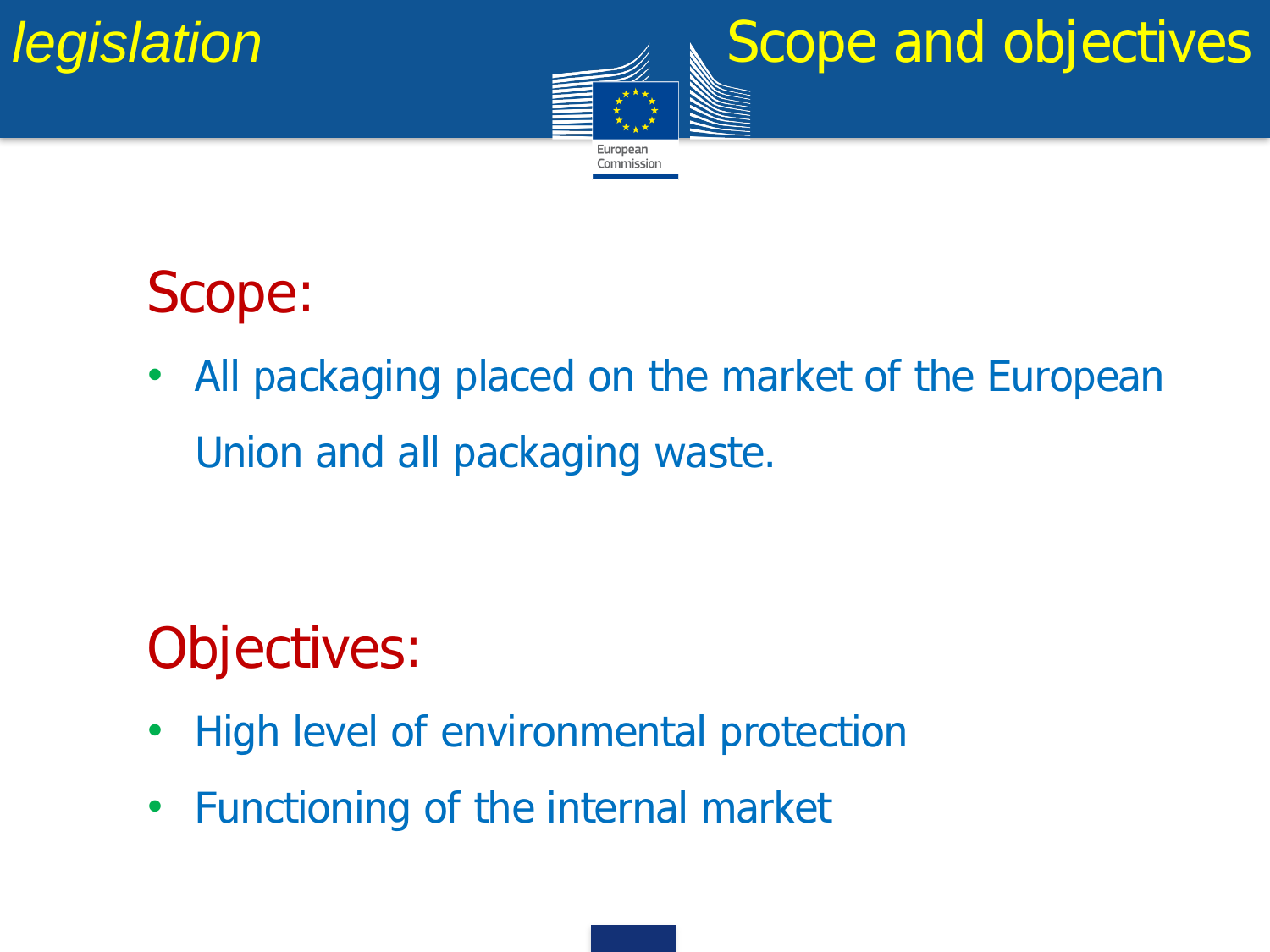

legislation
Scope and objectives
Scope:
All packaging placed on the market of the European Union and all packaging waste.

Objectives:
High level of environmental protection
Functioning of the internal market